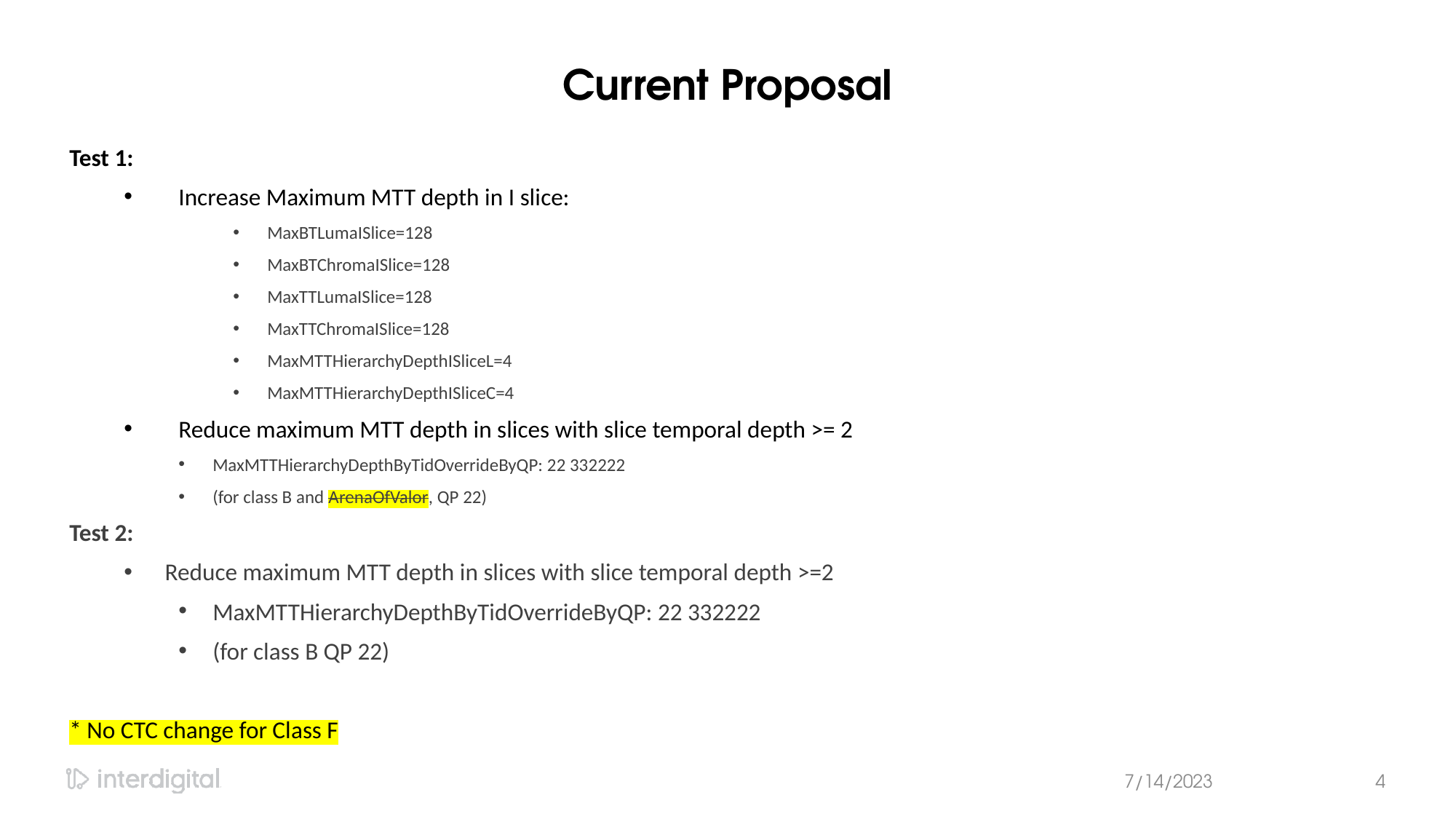

# Current Proposal
Test 1:
Increase Maximum MTT depth in I slice:
MaxBTLumaISlice=128
MaxBTChromaISlice=128
MaxTTLumaISlice=128
MaxTTChromaISlice=128
MaxMTTHierarchyDepthISliceL=4
MaxMTTHierarchyDepthISliceC=4
Reduce maximum MTT depth in slices with slice temporal depth >= 2
MaxMTTHierarchyDepthByTidOverrideByQP: 22 332222
(for class B and ArenaOfValor, QP 22)
Test 2:
Reduce maximum MTT depth in slices with slice temporal depth >=2
MaxMTTHierarchyDepthByTidOverrideByQP: 22 332222
(for class B QP 22)

* No CTC change for Class F
7/14/2023
4